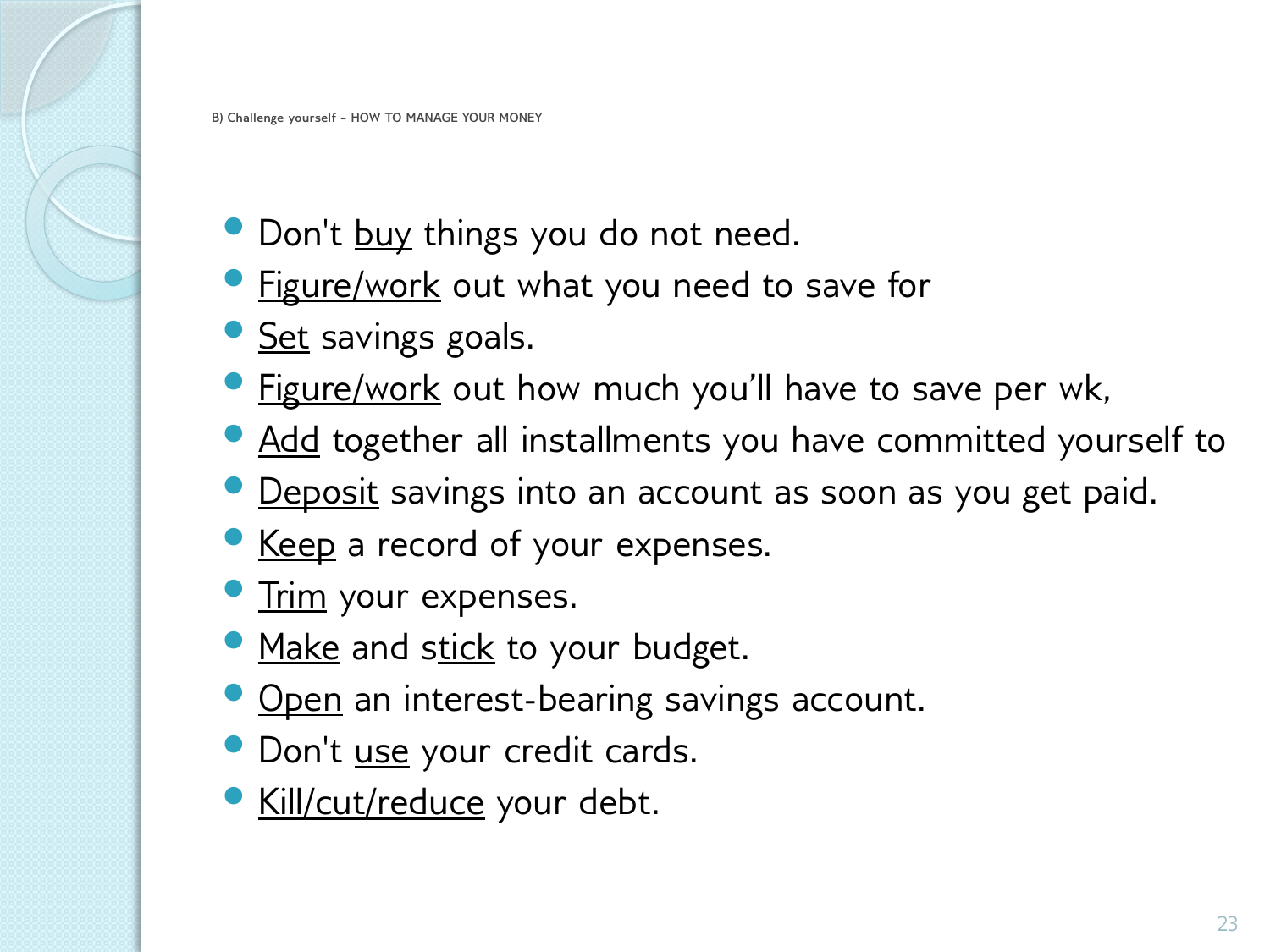

# B) Challenge yourself – HOW TO MANAGE YOUR MONEY
Don't buy things you do not need.
Figure/work out what you need to save for
Set savings goals.
Figure/work out how much you’ll have to save per wk,
Add together all installments you have committed yourself to
Deposit savings into an account as soon as you get paid.
Keep a record of your expenses.
Trim your expenses.
Make and stick to your budget.
Open an interest-bearing savings account.
Don't use your credit cards.
Kill/cut/reduce your debt.

23